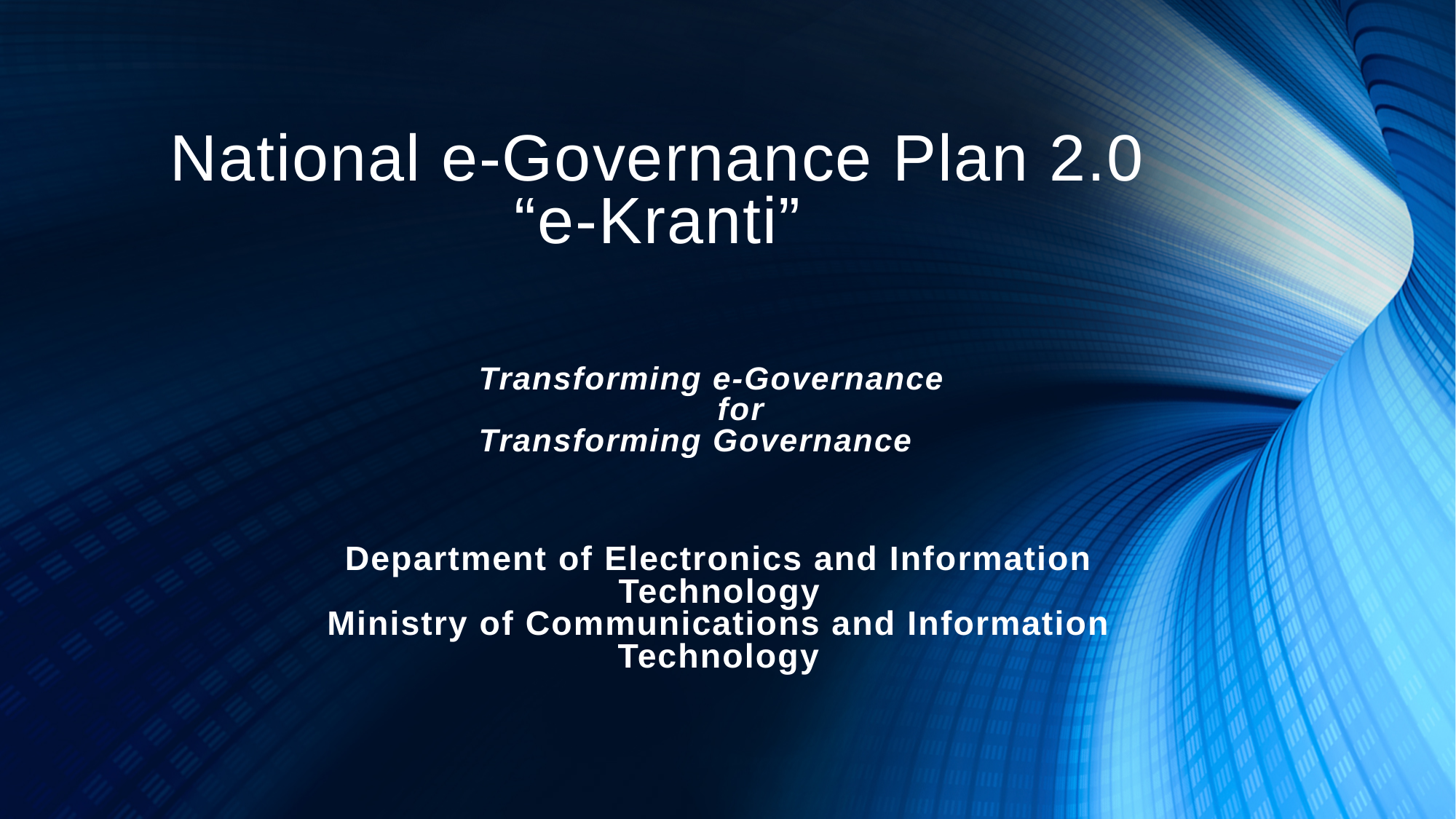

# National e-Governance Plan 2.0 “e-Kranti”
Transforming e-Governance
                       for
Transforming Governance
Department of Electronics and Information Technology
Ministry of Communications and Information Technology